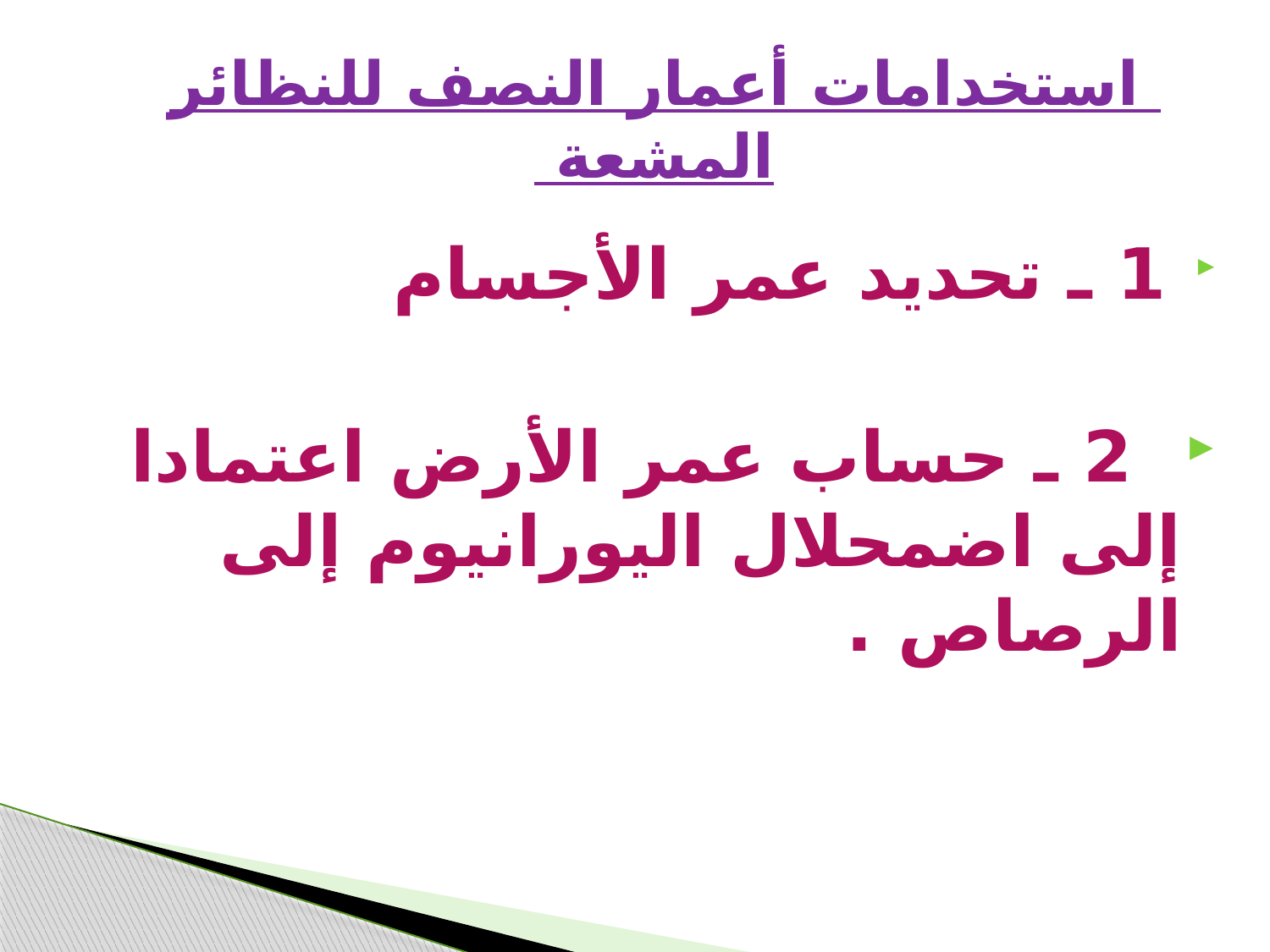

# استخدامات أعمار النصف للنظائر المشعة
 1 ـ تحديد عمر الأجسام

  2 ـ حساب عمر الأرض اعتمادا إلى اضمحلال اليورانيوم إلى الرصاص .